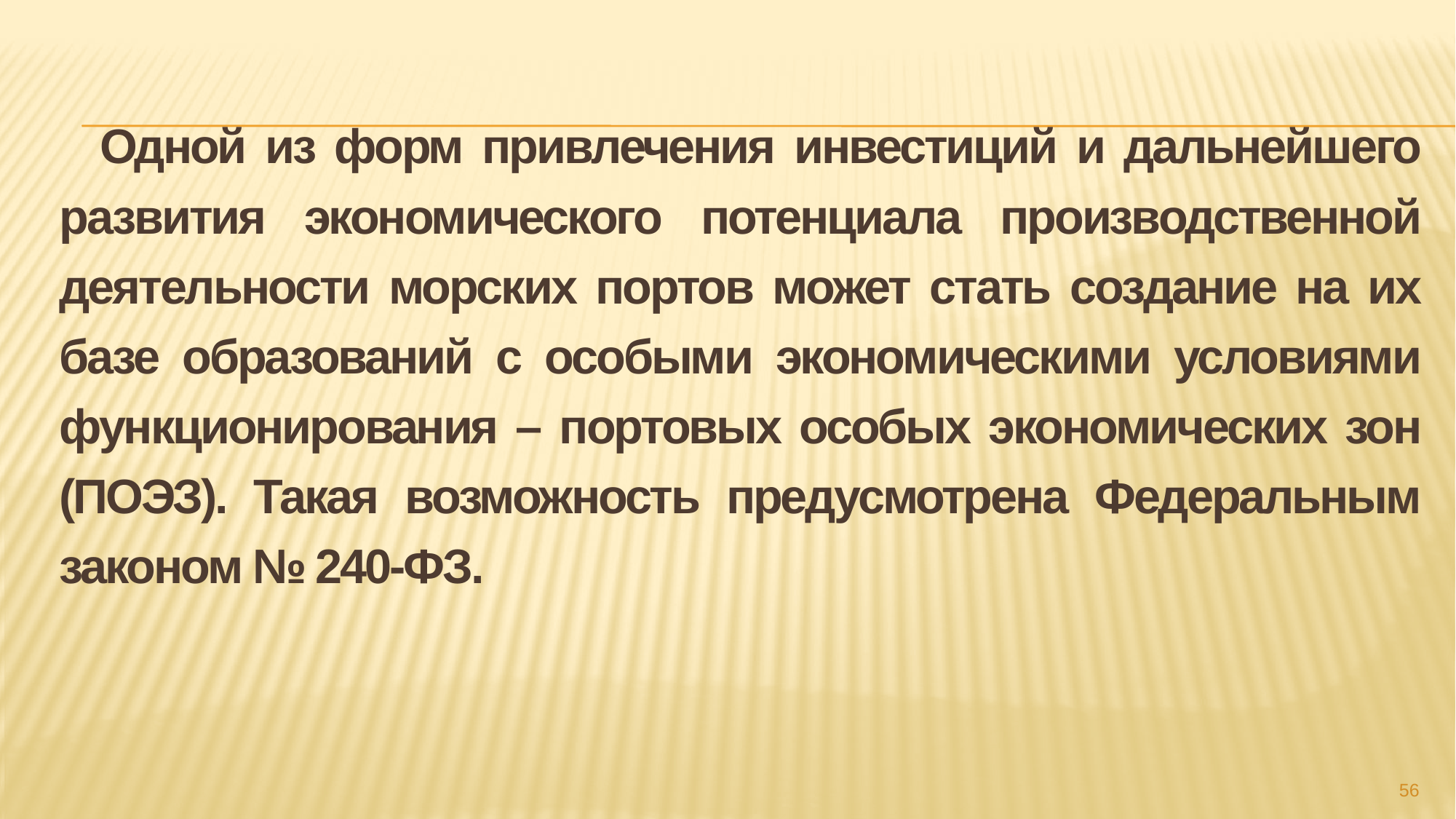

Одной из форм привлечения инвестиций и дальнейшего развития экономического потенциала производственной деятельности морских портов может стать создание на их базе образований с особыми экономическими условиями функционирования – портовых особых экономических зон (ПОЭЗ). Такая возможность предусмотрена Федеральным законом № 240-ФЗ.
#
56